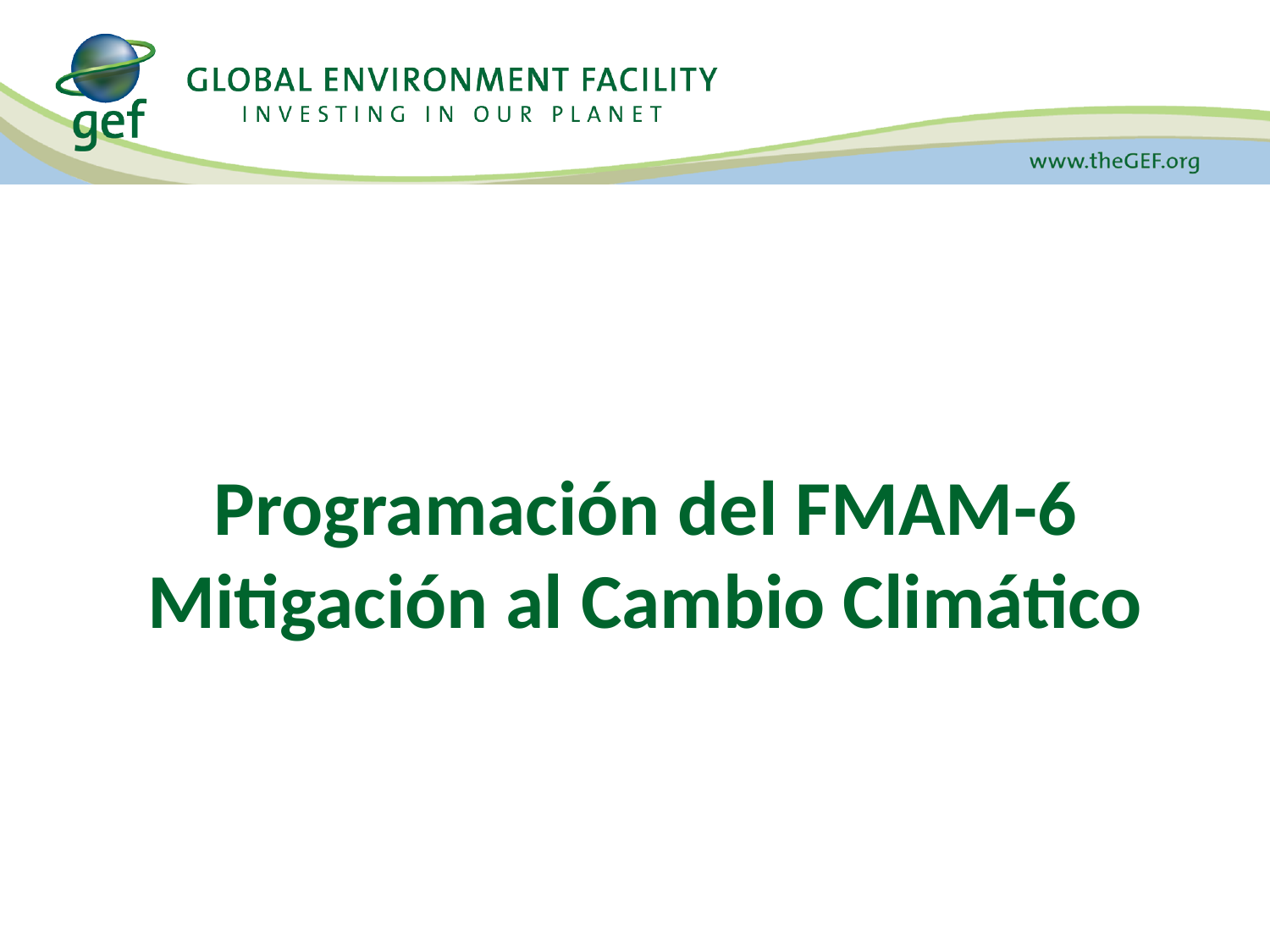

# Programación del FMAM-6 Mitigación al Cambio Climático